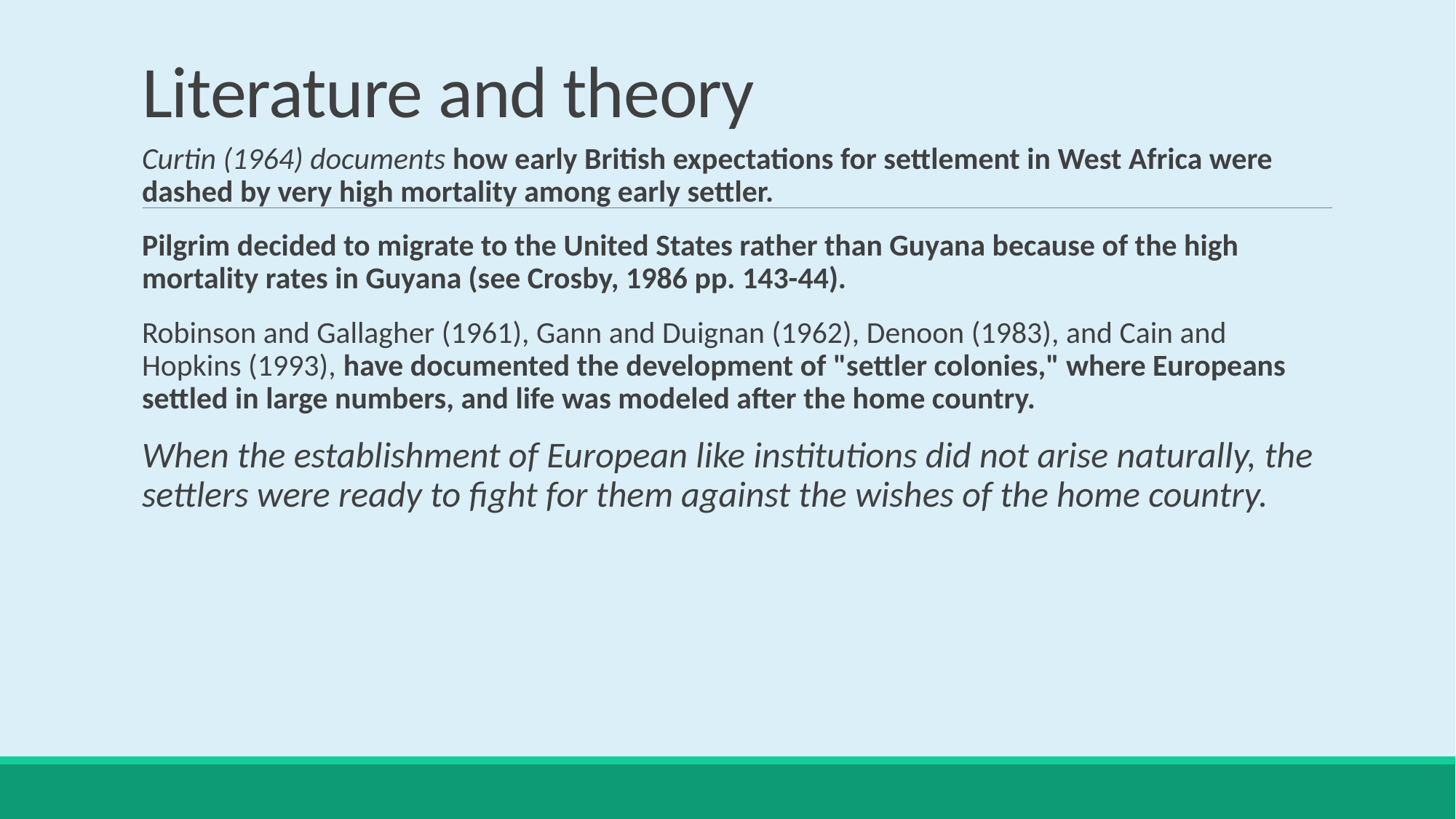

# Literature and theory
Curtin (1964) documents how early British expectations for settlement in West Africa were dashed by very high mortality among early settler.
Pilgrim decided to migrate to the United States rather than Guyana because of the high mortality rates in Guyana (see Crosby, 1986 pp. 143-44).
Robinson and Gallagher (1961), Gann and Duignan (1962), Denoon (1983), and Cain and Hopkins (1993), have documented the development of "settler colonies," where Europeans settled in large numbers, and life was modeled after the home country.
When the establishment of European like institutions did not arise naturally, the settlers were ready to fight for them against the wishes of the home country.